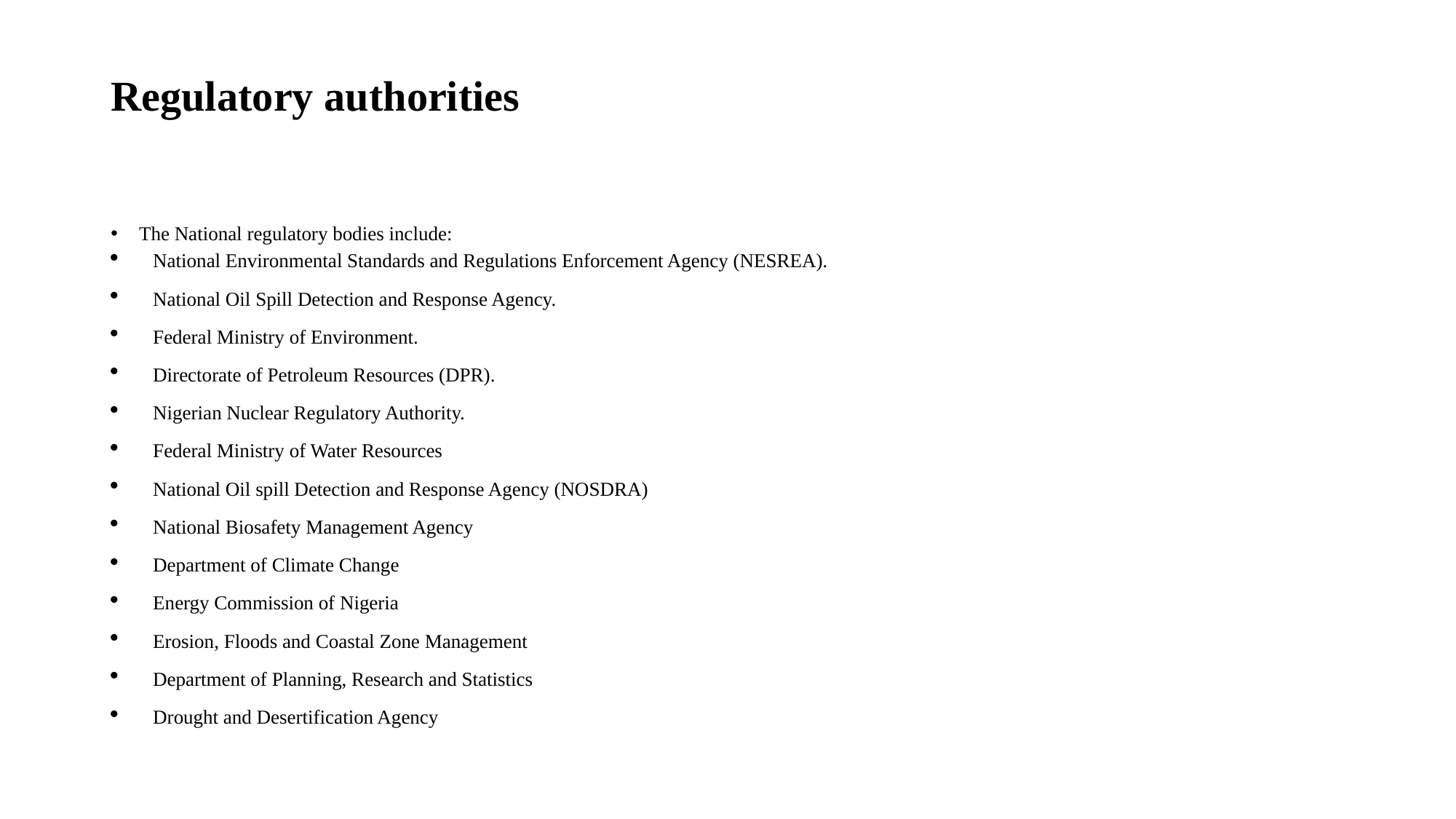

# Regulatory authorities
The National regulatory bodies include:
National Environmental Standards and Regulations Enforcement Agency (NESREA).
National Oil Spill Detection and Response Agency.
Federal Ministry of Environment.
Directorate of Petroleum Resources (DPR).
Nigerian Nuclear Regulatory Authority.
Federal Ministry of Water Resources
National Oil spill Detection and Response Agency (NOSDRA)
National Biosafety Management Agency
Department of Climate Change
Energy Commission of Nigeria
Erosion, Floods and Coastal Zone Management
Department of Planning, Research and Statistics
Drought and Desertification Agency